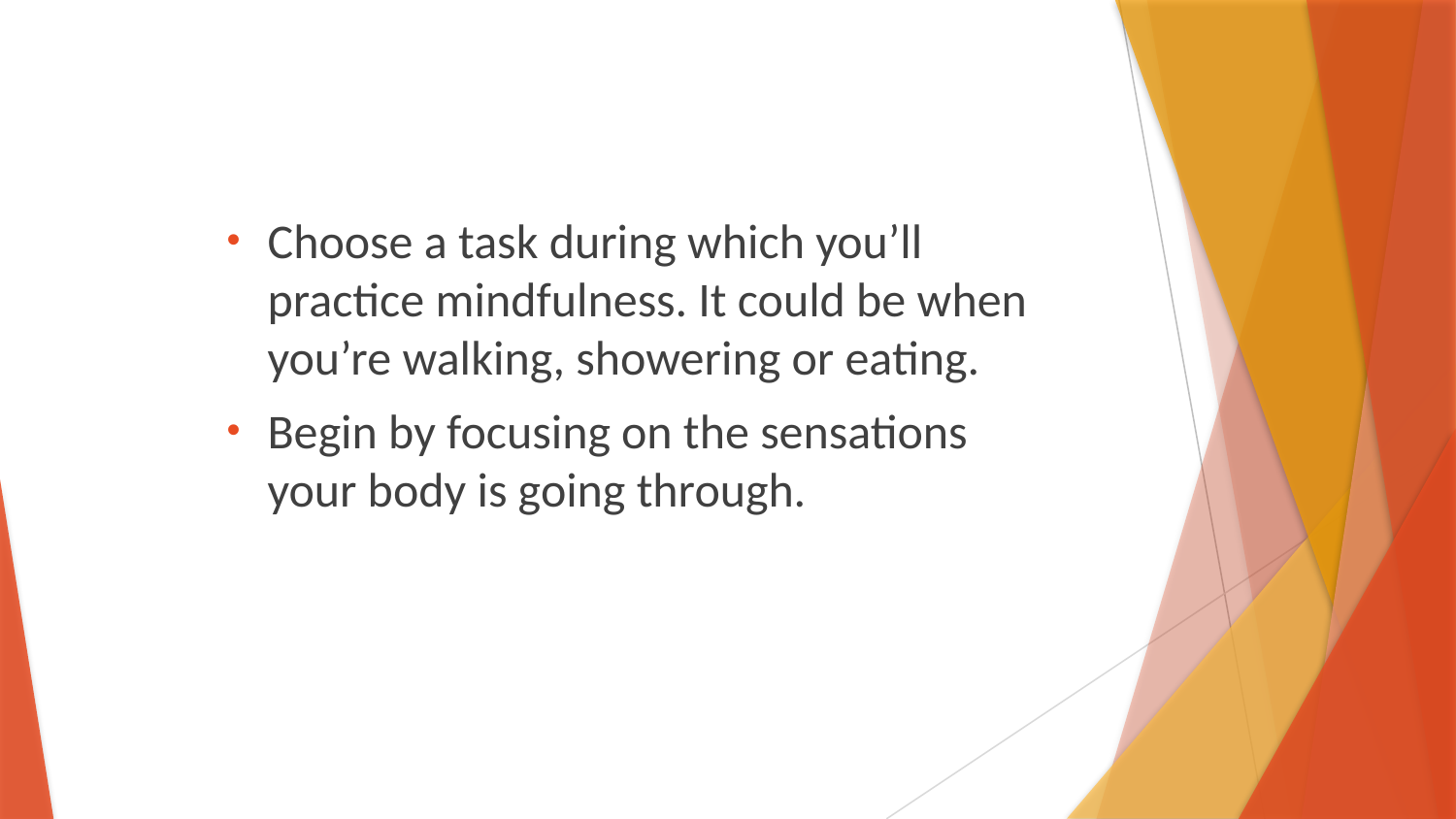

Choose a task during which you’ll practice mindfulness. It could be when you’re walking, showering or eating.
Begin by focusing on the sensations your body is going through.